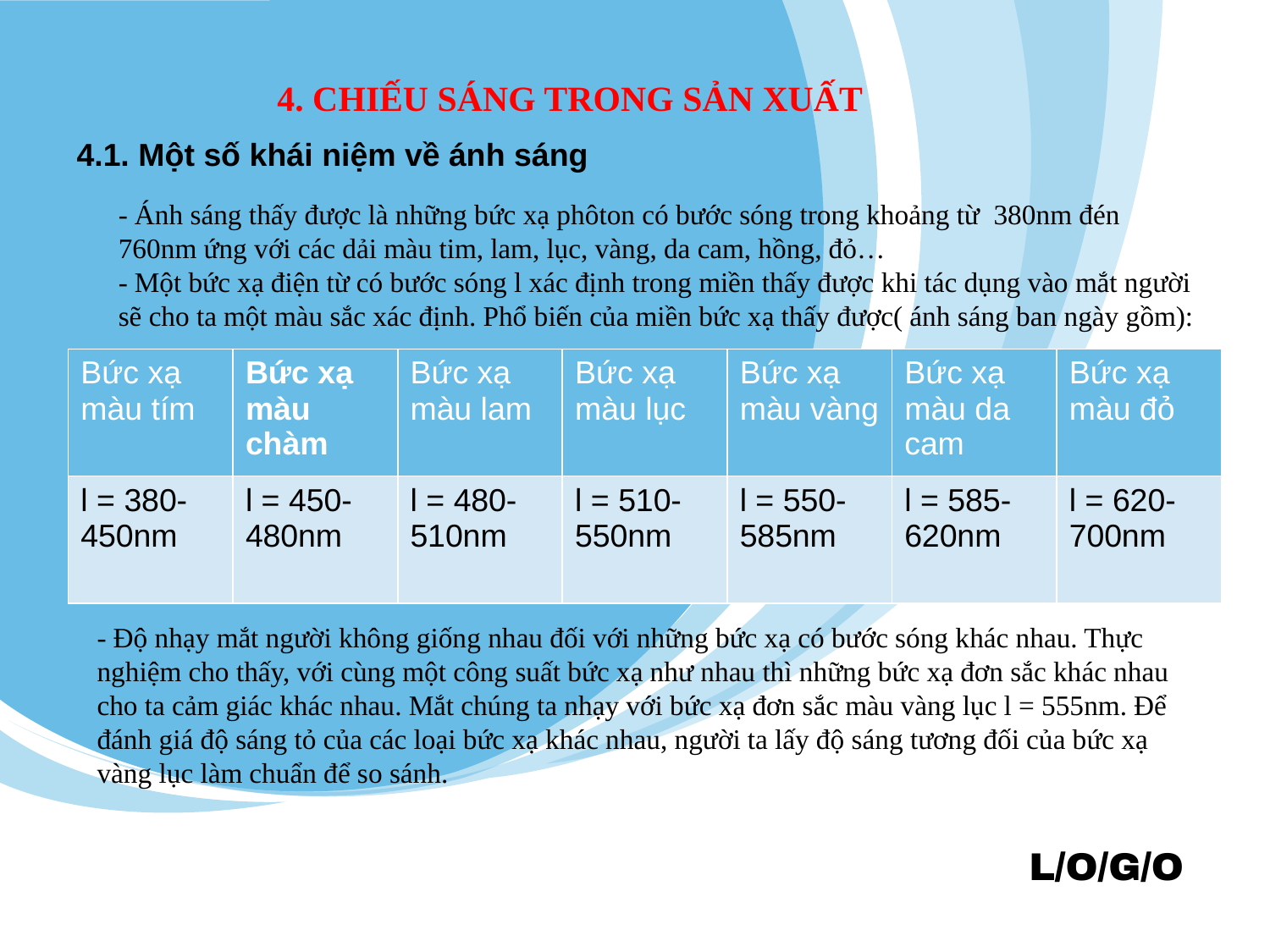

4. CHIẾU SÁNG TRONG SẢN XUẤT
4.1. Một số khái niệm về ánh sáng
- Ánh sáng thấy được là những bức xạ phôton có bước sóng trong khoảng từ  380nm đén 760nm ứng với các dải màu tim, lam, lục, vàng, da cam, hồng, đỏ…
- Một bức xạ điện từ có bước sóng l xác định trong miền thấy được khi tác dụng vào mắt người sẽ cho ta một màu sắc xác định. Phổ biến của miền bức xạ thấy được( ánh sáng ban ngày gồm):
| Bức xạ màu tím | Bức xạ màu chàm | Bức xạ màu lam | Bức xạ màu lục | Bức xạ màu vàng | Bức xạ màu da cam | Bức xạ màu đỏ |
| --- | --- | --- | --- | --- | --- | --- |
| l = 380- 450nm | l = 450- 480nm | l = 480- 510nm | l = 510- 550nm | l = 550-585nm | l = 585- 620nm | l = 620- 700nm |
- Độ nhạy mắt người không giống nhau đối với những bức xạ có bước sóng khác nhau. Thực nghiệm cho thấy, với cùng một công suất bức xạ như nhau thì những bức xạ đơn sắc khác nhau cho ta cảm giác khác nhau. Mắt chúng ta nhạy với bức xạ đơn sắc màu vàng lục l = 555nm. Để đánh giá độ sáng tỏ của các loại bức xạ khác nhau, người ta lấy độ sáng tương đối của bức xạ vàng lục làm chuẩn để so sánh.